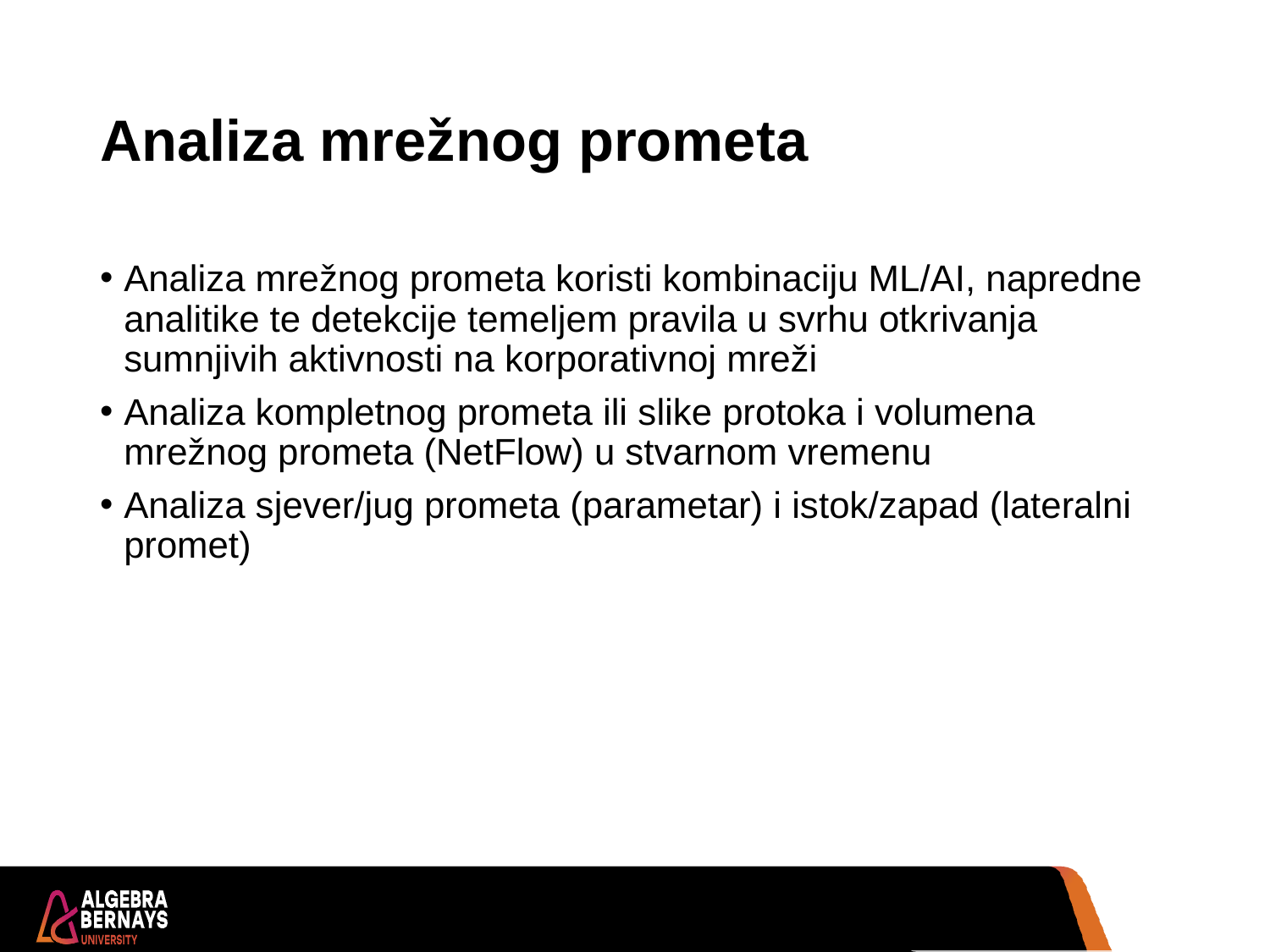

# Analiza mrežnog prometa
Analiza mrežnog prometa koristi kombinaciju ML/AI, napredne analitike te detekcije temeljem pravila u svrhu otkrivanja sumnjivih aktivnosti na korporativnoj mreži
Analiza kompletnog prometa ili slike protoka i volumena mrežnog prometa (NetFlow) u stvarnom vremenu
Analiza sjever/jug prometa (parametar) i istok/zapad (lateralni promet)